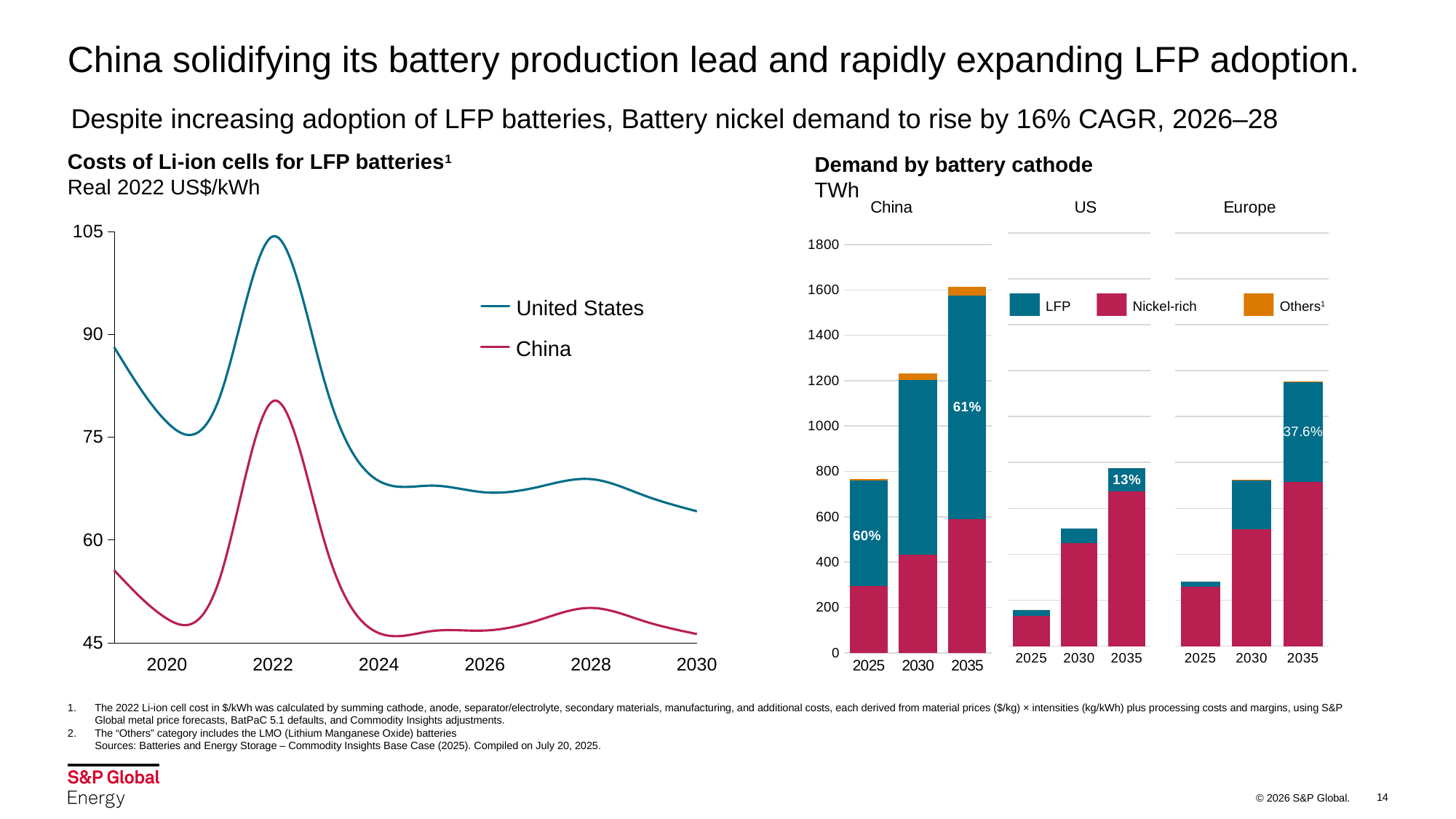

# China solidifying its battery production lead and rapidly expanding LFP adoption.
Despite increasing adoption of LFP batteries, Battery nickel demand to rise by 16% CAGR, 2026–28
Demand by battery cathode
TWh
Costs of Li-ion cells for LFP batteries1
Real 2022 US$/kWh

### Chart: Europe

| Category | Nickel-rich | LFP | Other |
|---|---|---|---|
| 2025 | 260.13 | 20.93 | 0.02 |
| 2030 | 510.03 | 213.28 | 0.45 |
| 2035 | 716.4 | 433.11 | 2.88 |

### Chart: US

| Category | Nickel-rich | LFP | Other |
|---|---|---|---|
| 2025 | 131.16 | 27.44 | 0.01 |
| 2030 | 448.27 | 63.68 | 0.0 |
| 2035 | 672.78 | 102.44 | 0.06 |

### Chart: China

| Category | Nickel-rich | LFP | Other |
|---|---|---|---|
| 2025 | 293.55 | 466.99 | 4.05 |
| 2030 | 431.7 | 769.88 | 28.73 |
| 2035 | 588.96 | 987.28 | 37.56 |

### Chart

| Category |  |  |
|---|---|---|
LFP
Nickel-rich
Others1

United States
China
2020
2022
2024
2026
2028
2030
The 2022 Li-ion cell cost in $/kWh was calculated by summing cathode, anode, separator/electrolyte, secondary materials, manufacturing, and additional costs, each derived from material prices ($/kg) × intensities (kg/kWh) plus processing costs and margins, using S&P Global metal price forecasts, BatPaC 5.1 defaults, and Commodity Insights adjustments.
The “Others” category includes the LMO (Lithium Manganese Oxide) batteries
Sources: Batteries and Energy Storage – Commodity Insights Base Case (2025). Compiled on July 20, 2025.
14